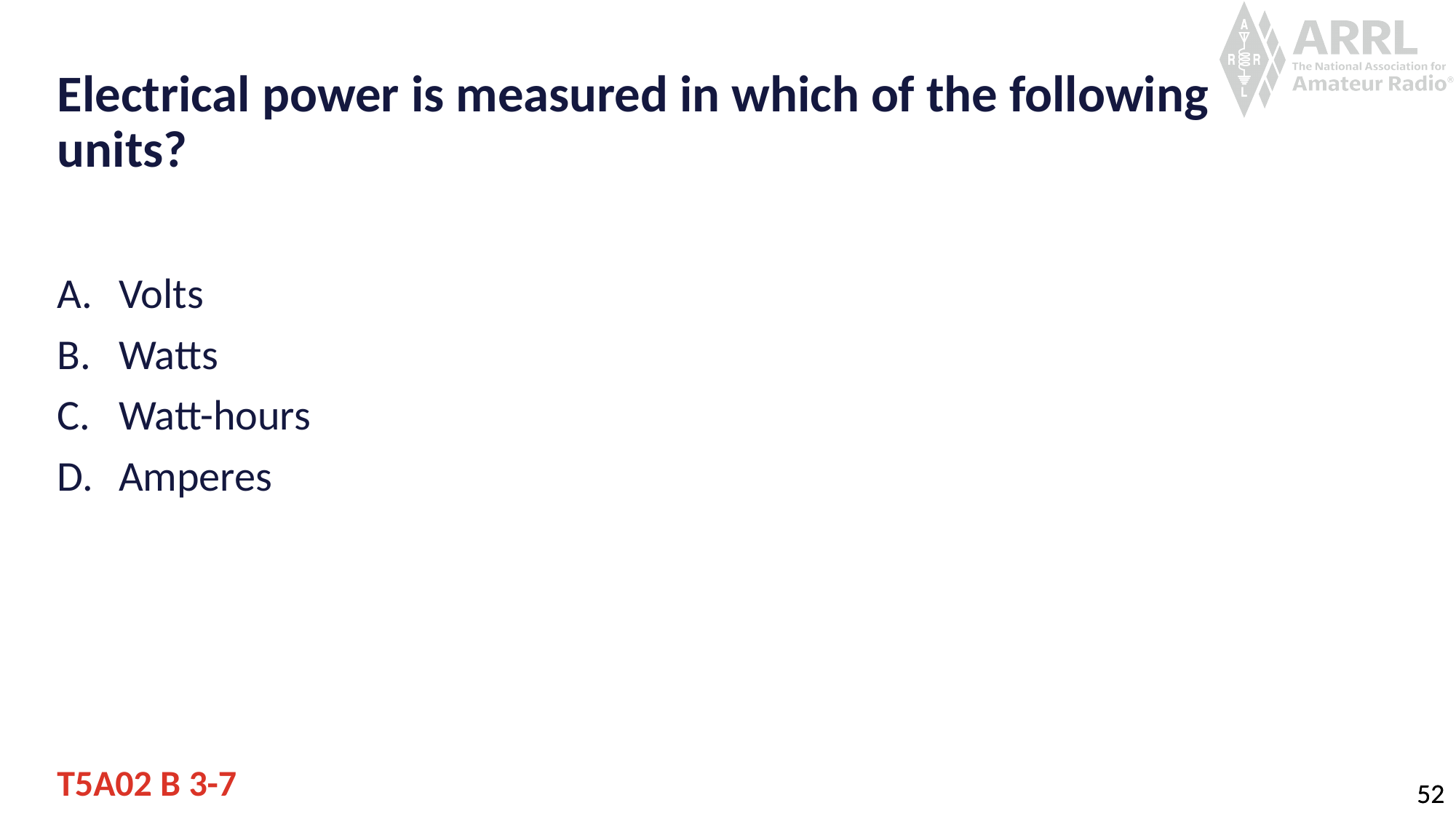

# Electrical power is measured in which of the following units?
Volts
Watts
Watt-hours
Amperes
T5A02 B 3-7